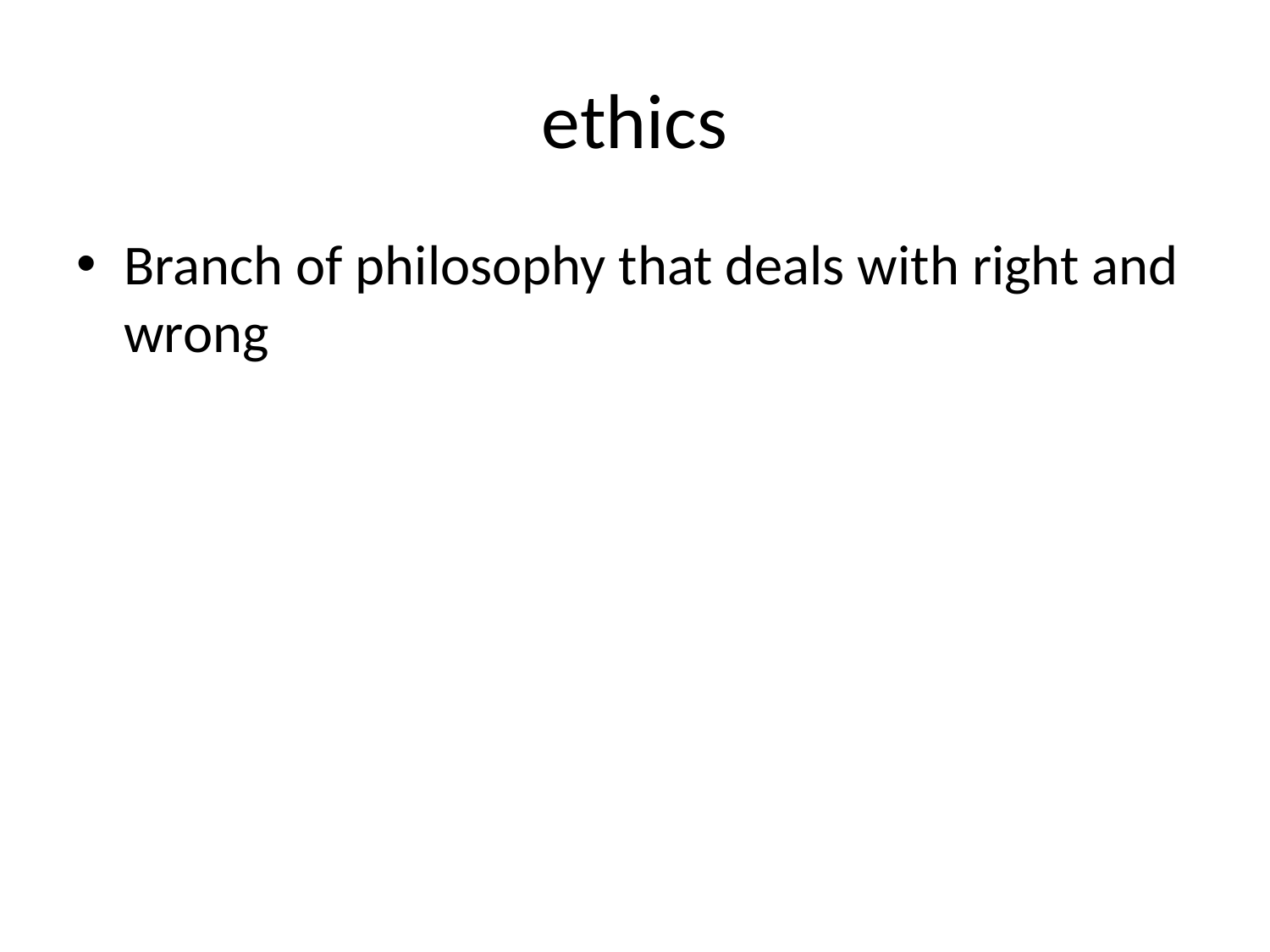

# ethics
Branch of philosophy that deals with right and wrong